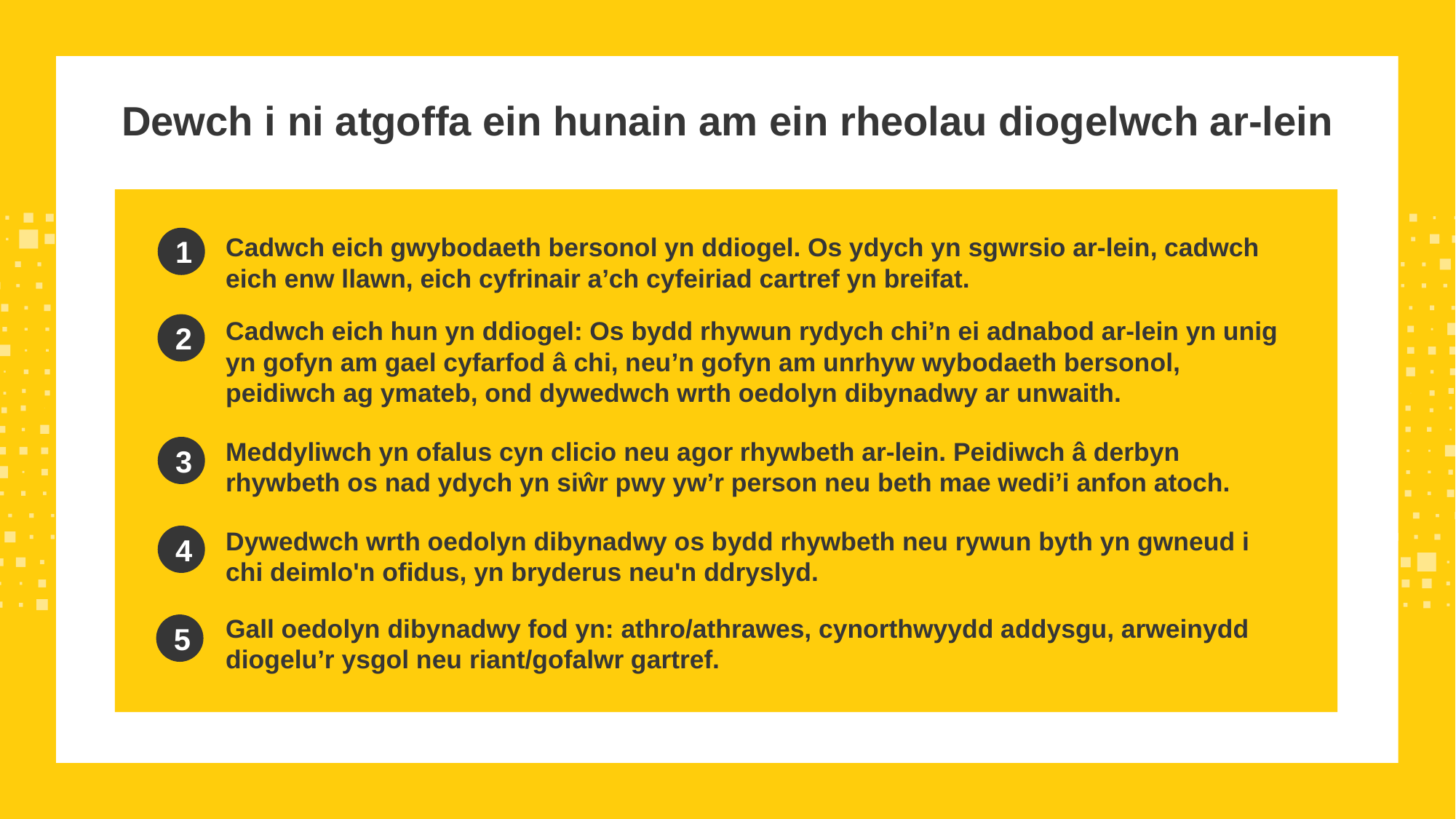

Dewch i ni atgoffa ein hunain am ein rheolau diogelwch ar-lein

Cadwch eich gwybodaeth bersonol yn ddiogel. Os ydych yn sgwrsio ar-lein, cadwch eich enw llawn, eich cyfrinair a’ch cyfeiriad cartref yn breifat.
1
Cadwch eich hun yn ddiogel: Os bydd rhywun rydych chi’n ei adnabod ar-lein yn unig yn gofyn am gael cyfarfod â chi, neu’n gofyn am unrhyw wybodaeth bersonol, peidiwch ag ymateb, ond dywedwch wrth oedolyn dibynadwy ar unwaith.
2
Meddyliwch yn ofalus cyn clicio neu agor rhywbeth ar-lein. Peidiwch â derbyn rhywbeth os nad ydych yn siŵr pwy yw’r person neu beth mae wedi’i anfon atoch.
3
Dywedwch wrth oedolyn dibynadwy os bydd rhywbeth neu rywun byth yn gwneud i chi deimlo'n ofidus, yn bryderus neu'n ddryslyd.
4
Gall oedolyn dibynadwy fod yn: athro/athrawes, cynorthwyydd addysgu, arweinydd diogelu’r ysgol neu riant/gofalwr gartref.
5